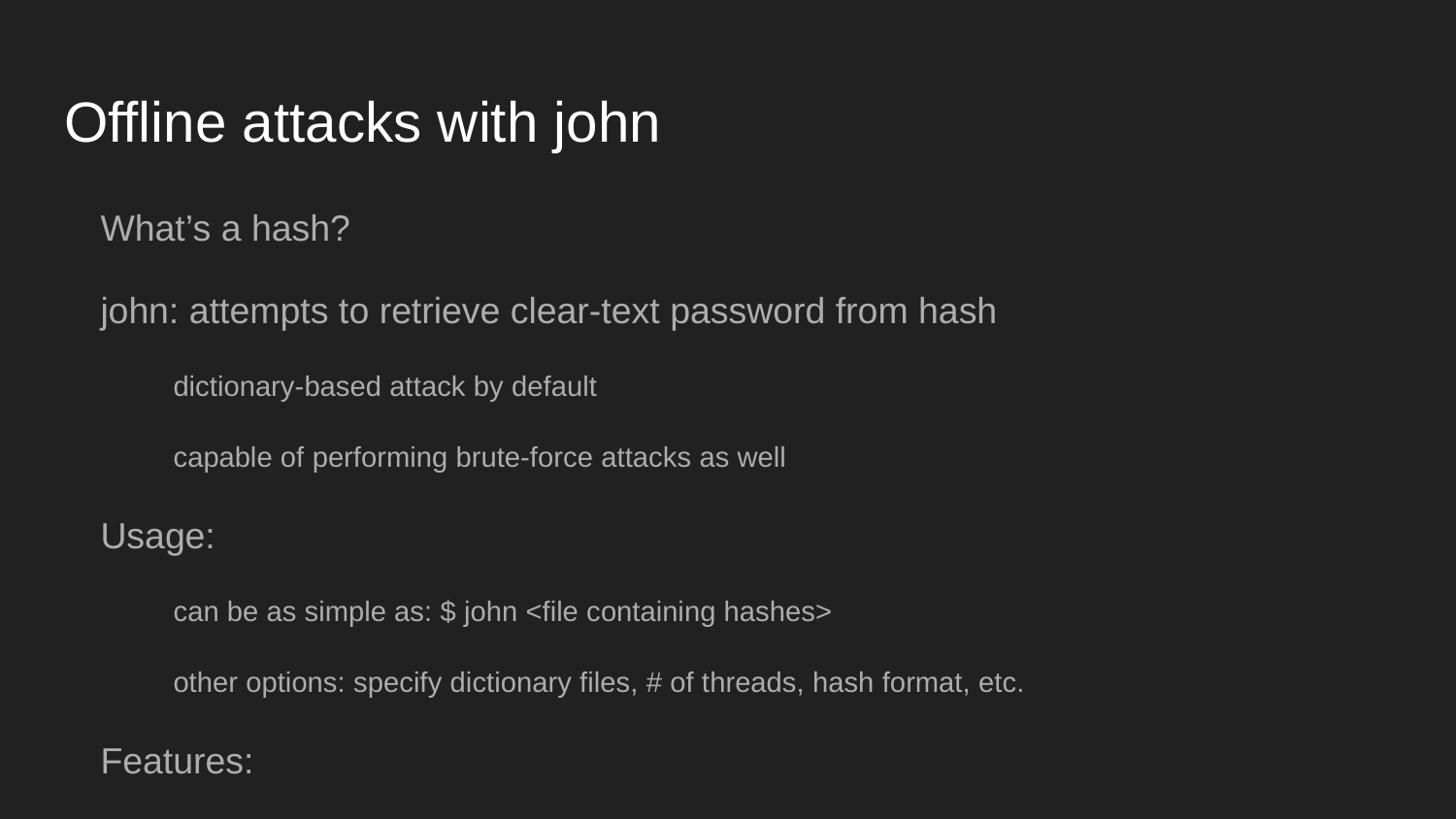

# Offline attacks with john
What’s a hash?
john: attempts to retrieve clear-text password from hash
dictionary-based attack by default
capable of performing brute-force attacks as well
Usage:
can be as simple as: $ john <file containing hashes>
other options: specify dictionary files, # of threads, hash format, etc.
Features:
automatic hash format identification (careful: this sometimes fails)
built-in wordlists